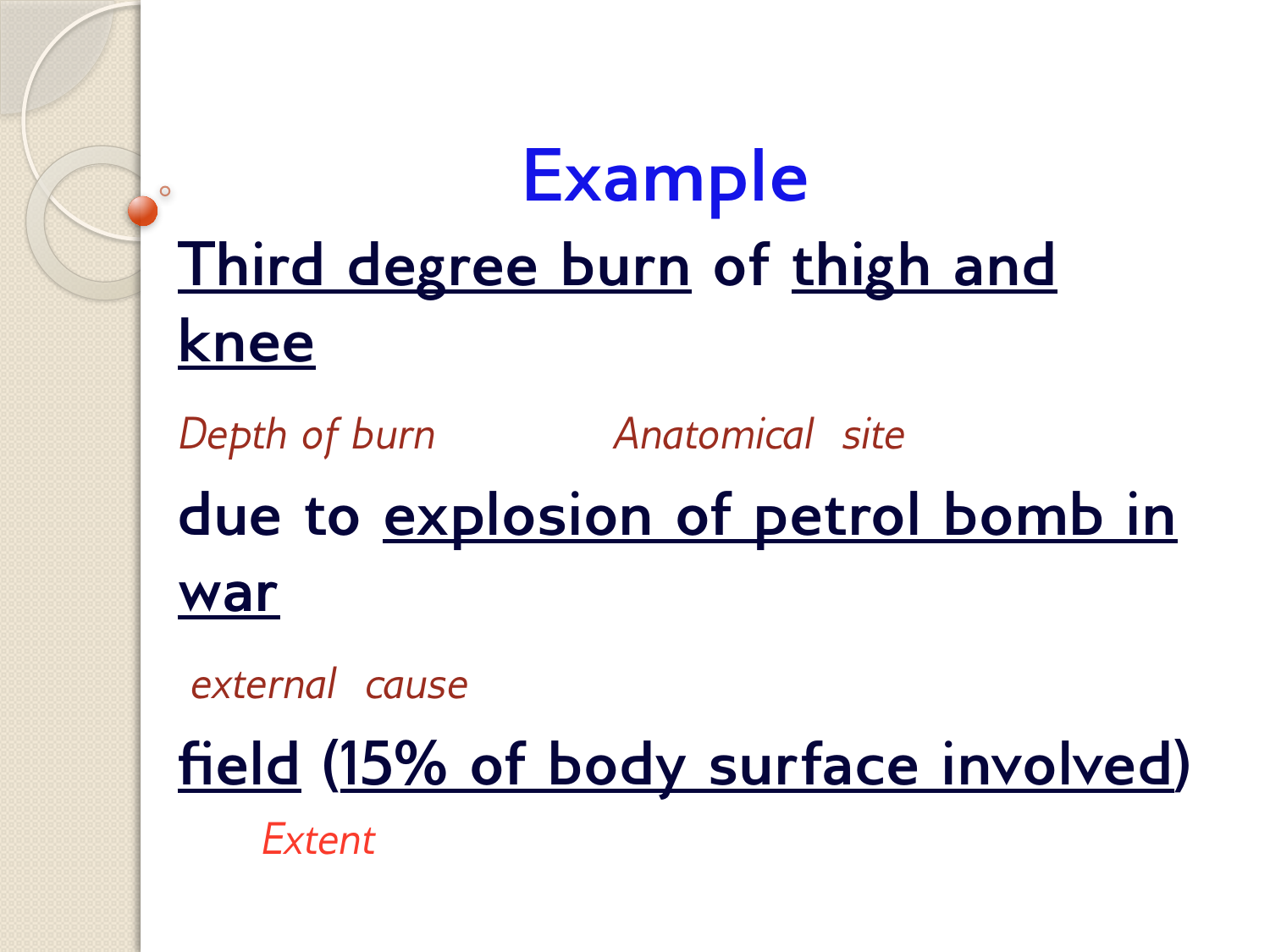

# Example
Third degree burn of thigh and knee
    Depth of burn             Anatomical  site
 due to explosion of petrol bomb in war
                external  cause
 field (15% of body surface involved)
Extent